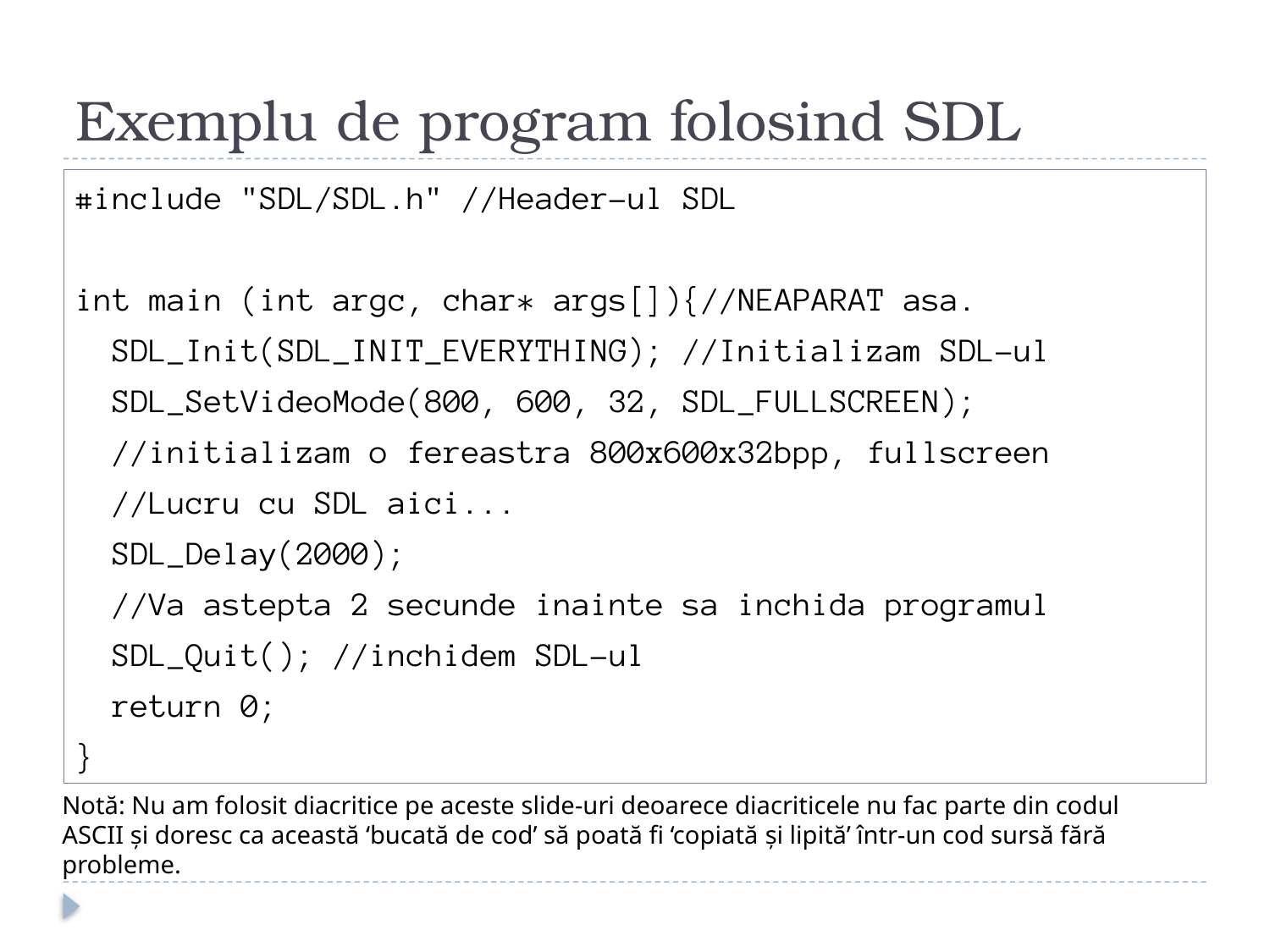

# Exemplu de program folosind SDL
#include "SDL/SDL.h" //Header-ul SDL

int main (int argc, char* args[]){//NEAPARAT asa.
	SDL_Init(SDL_INIT_EVERYTHING); //Initializam SDL-ul
	SDL_SetVideoMode(800, 600, 32, SDL_FULLSCREEN);
	//initializam o fereastra 800x600x32bpp, fullscreen
	//Lucru cu SDL aici...
	SDL_Delay(2000);
	//Va astepta 2 secunde inainte sa inchida programul
	SDL_Quit(); //inchidem SDL-ul
	return 0;
}
Notă: Nu am folosit diacritice pe aceste slide-uri deoarece diacriticele nu fac parte din codul ASCII și doresc ca această ‘bucată de cod’ să poată fi ‘copiată și lipită’ într-un cod sursă fără probleme.